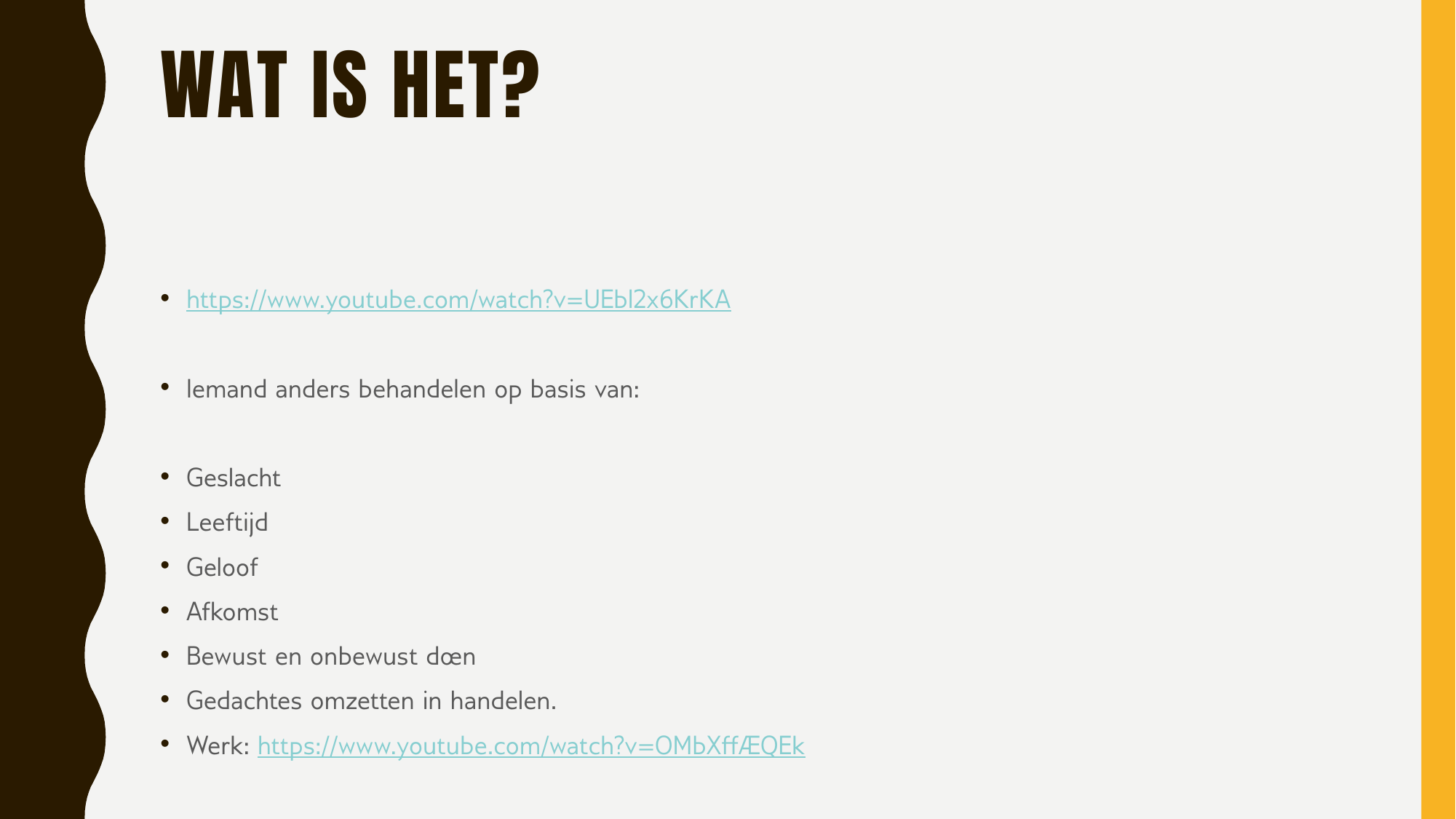

# Wat is het?
https://www.youtube.com/watch?v=UEbI2x6KrKA

Iemand anders behandelen op basis van:

Geslacht
Leeftijd
Geloof
Afkomst
Bewust en onbewust doen
Gedachtes omzetten in handelen.
Werk: https://www.youtube.com/watch?v=OMbXffAeQEk